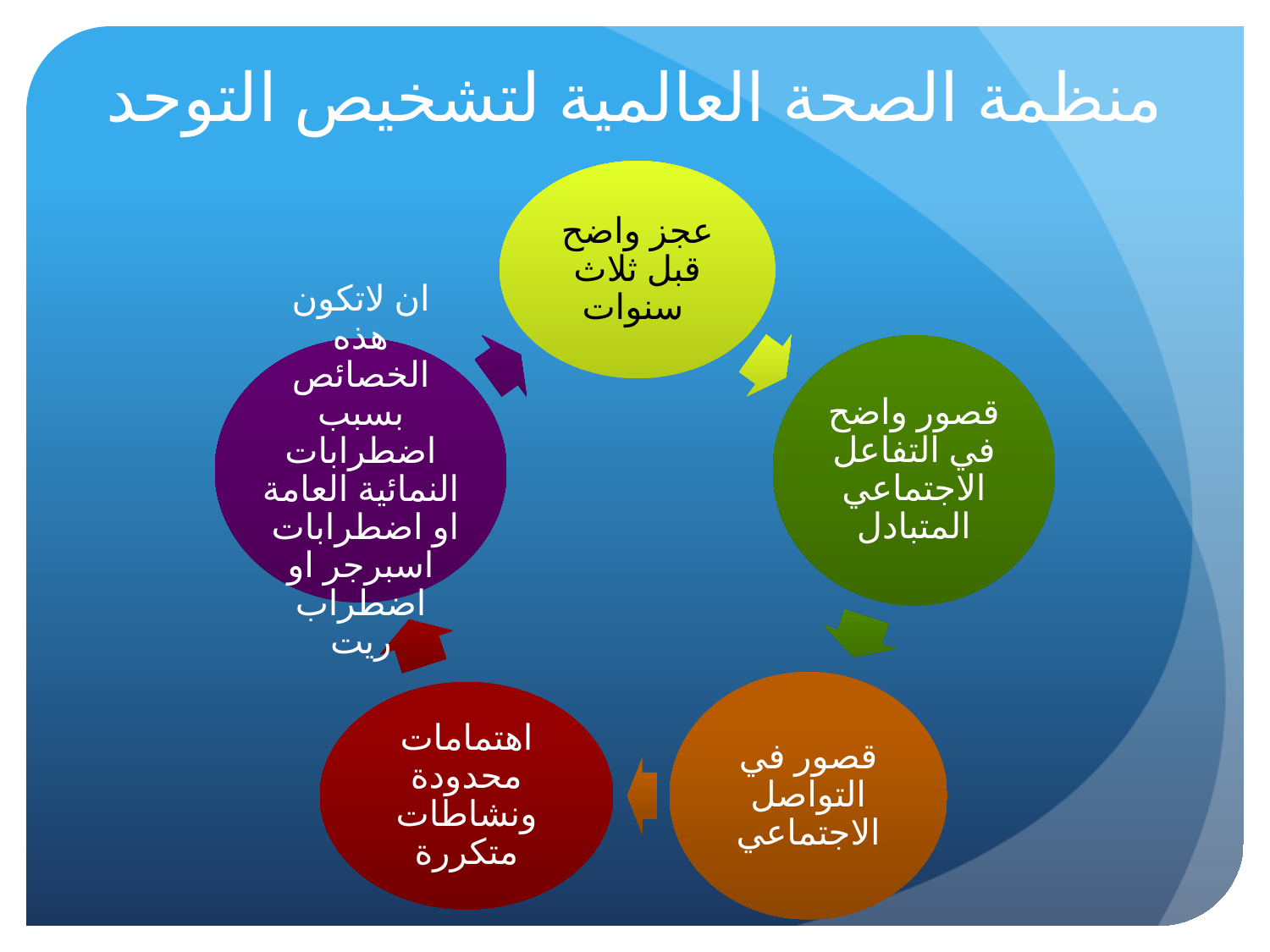

# منظمة الصحة العالمية لتشخيص التوحد
عجز واضح قبل ثلاث سنوات

قصور واضح في التفاعل الاجتماعي المتبادل

قصور في التواصل الاجتماعي

اهتمامات محدودة ونشاطات متكررة

ان لاتكون هذه الخصائص بسبب اضطرابات النمائية العامة او اضطرابات  اسبرجر او اضطراب ريت